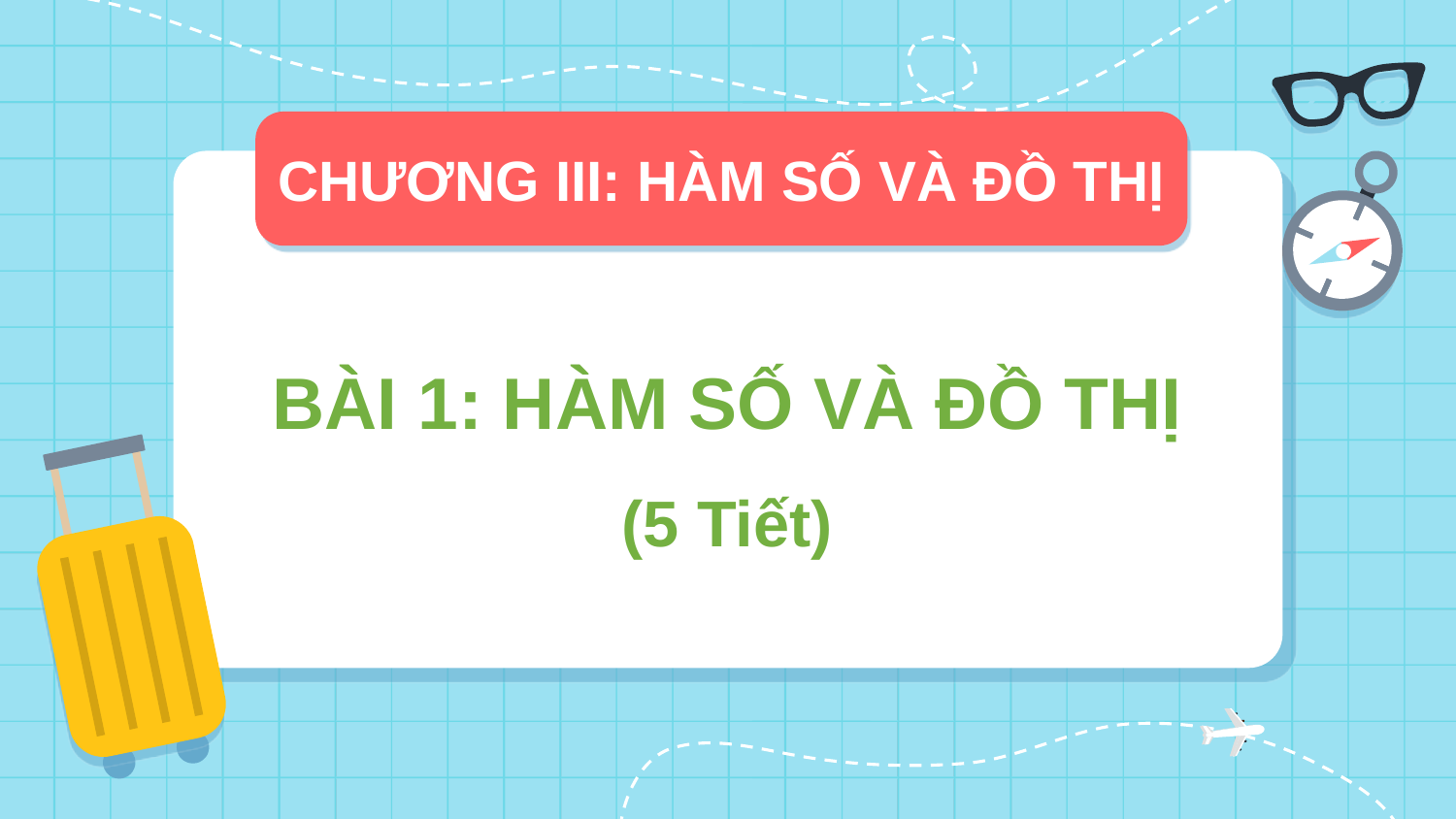

CHƯƠNG III: HÀM SỐ VÀ ĐỒ THỊ
BÀI 1: HÀM SỐ VÀ ĐỒ THỊ
(5 Tiết)